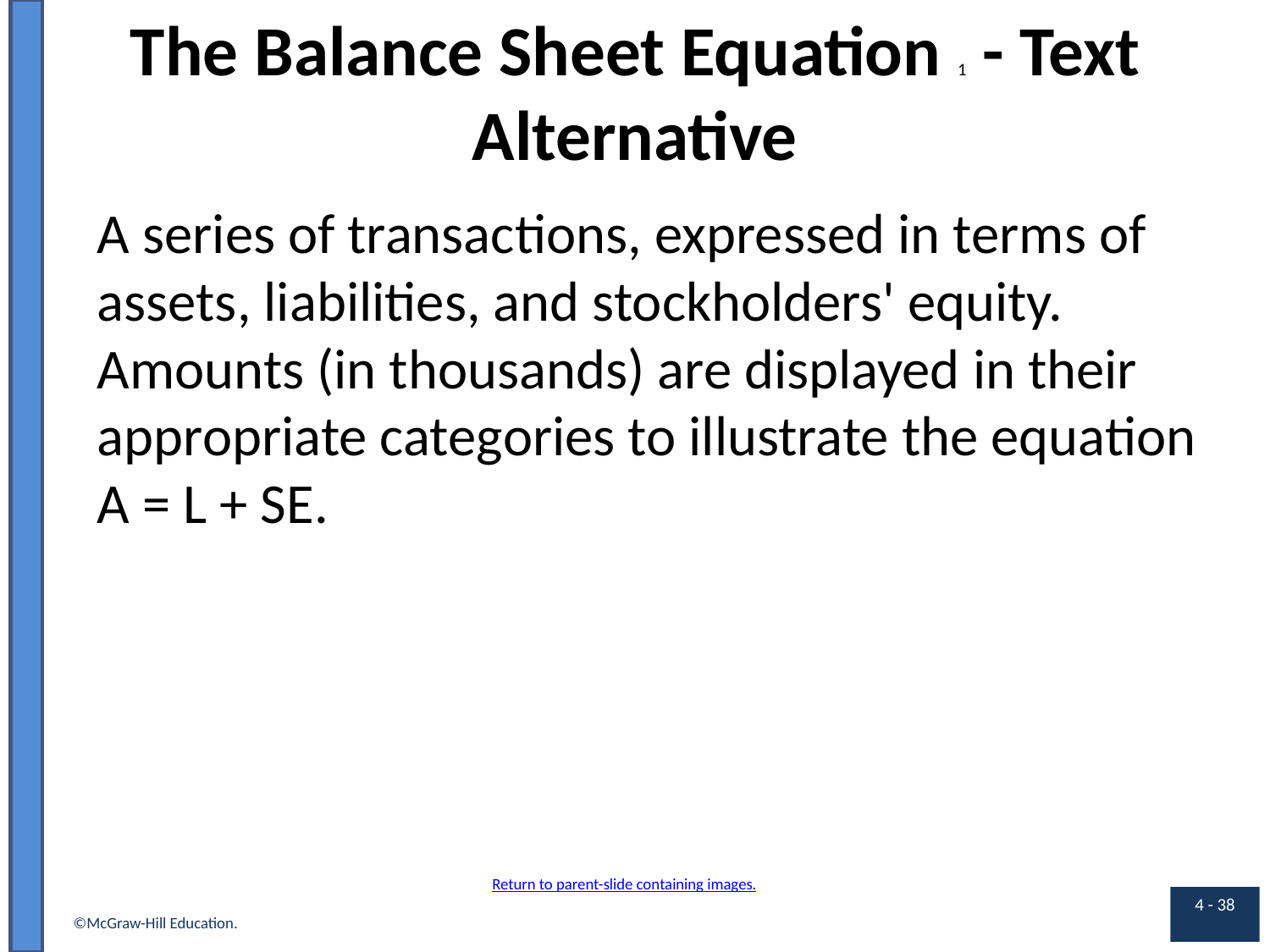

# The Balance Sheet Equation 1 - Text Alternative
A series of transactions, expressed in terms of assets, liabilities, and stockholders' equity. Amounts (in thousands) are displayed in their appropriate categories to illustrate the equation A = L + SE.
Return to parent-slide containing images.